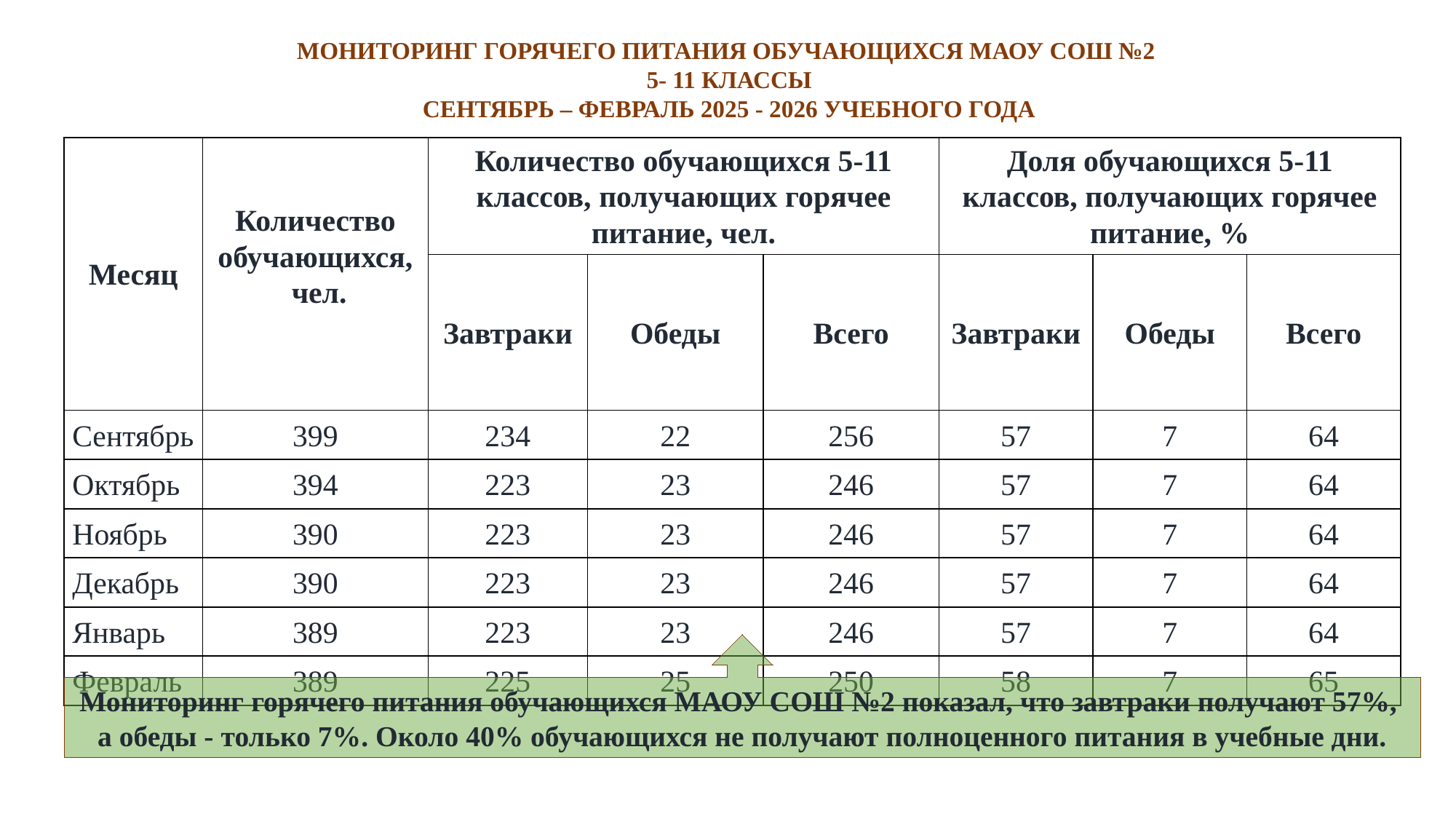

МОНИТОРИНГ ГОРЯЧЕГО ПИТАНИЯ ОБУЧАЮЩИХСЯ МАОУ СОШ №2
5- 11 КЛАССЫ
СЕНТЯБРЬ – ФЕВРАЛЬ 2025 - 2026 УЧЕБНОГО ГОДА
| Месяц | Количество обучающихся, чел. | Количество обучающихся 5-11 классов, получающих горячее питание, чел. |  |  | Доля обучающихся 5-11 классов, получающих горячее питание, % |  |  |
| --- | --- | --- | --- | --- | --- | --- | --- |
|  |  | Завтраки | Обеды | Всего | Завтраки | Обеды | Всего |
| Сентябрь | 399 | 234 | 22 | 256 | 57 | 7 | 64 |
| Октябрь | 394 | 223 | 23 | 246 | 57 | 7 | 64 |
| Ноябрь | 390 | 223 | 23 | 246 | 57 | 7 | 64 |
| Декабрь | 390 | 223 | 23 | 246 | 57 | 7 | 64 |
| Январь | 389 | 223 | 23 | 246 | 57 | 7 | 64 |
| Февраль | 389 | 225 | 25 | 250 | 58 | 7 | 65 |
Мониторинг горячего питания обучающихся МАОУ СОШ №2 показал, что завтраки получают 57%,
а обеды - только 7%. Около 40% обучающихся не получают полноценного питания в учебные дни.